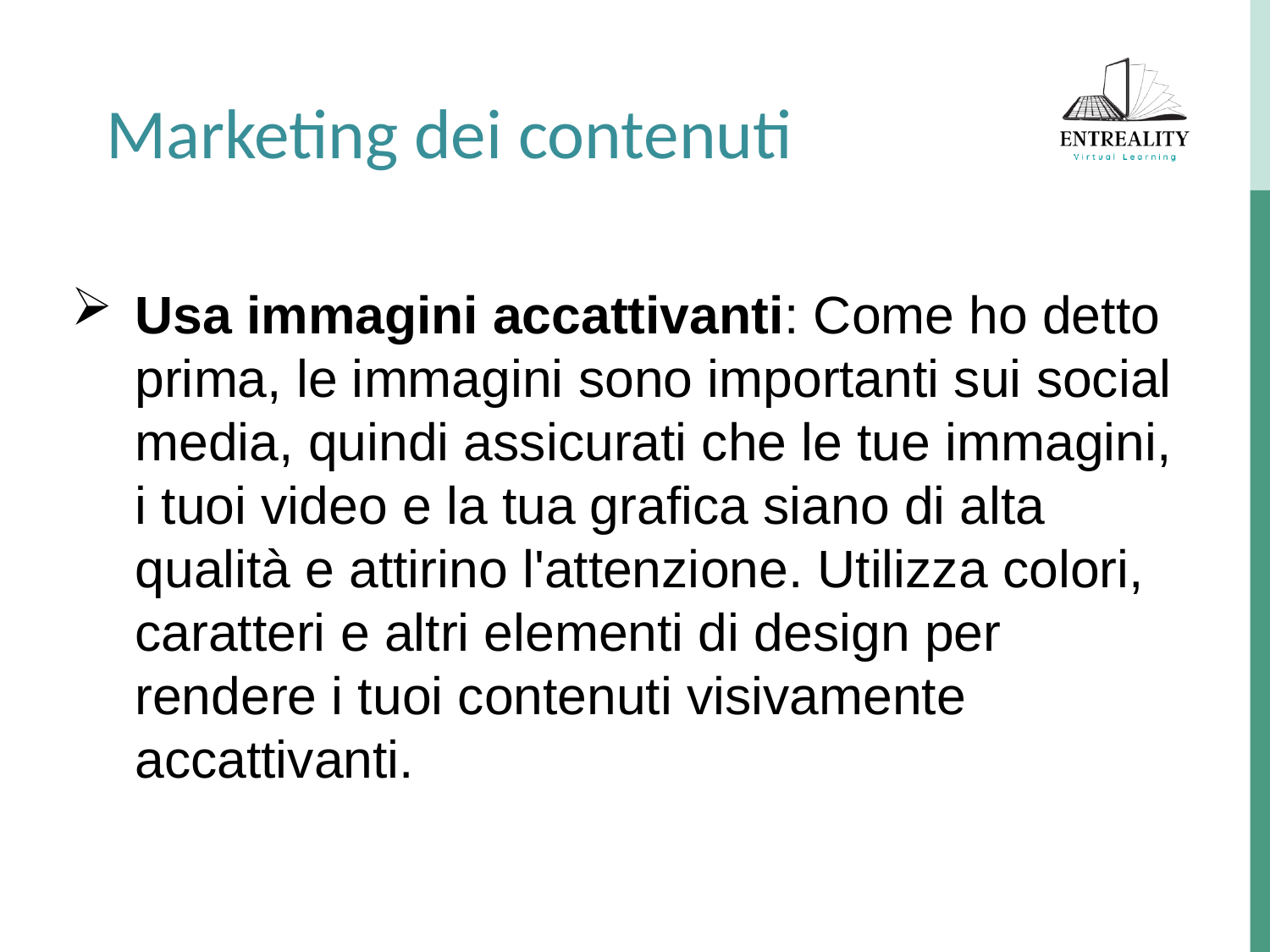

Marketing dei contenuti

Usa immagini accattivanti: Come ho detto prima, le immagini sono importanti sui social media, quindi assicurati che le tue immagini, i tuoi video e la tua grafica siano di alta qualità e attirino l'attenzione. Utilizza colori, caratteri e altri elementi di design per rendere i tuoi contenuti visivamente accattivanti.